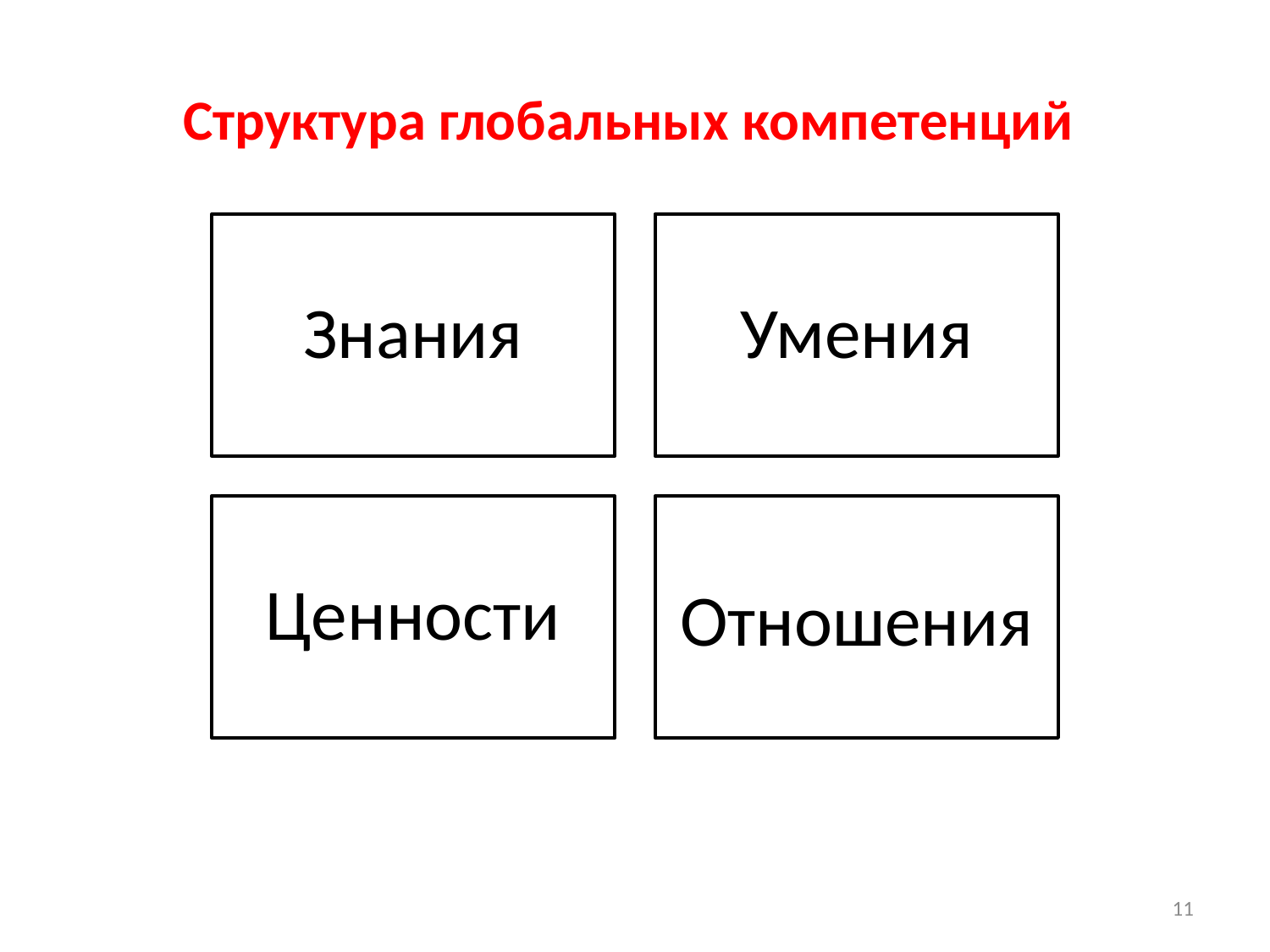

# Структура глобальных компетенций
Знания
Умения
Ценности
Отношения
11